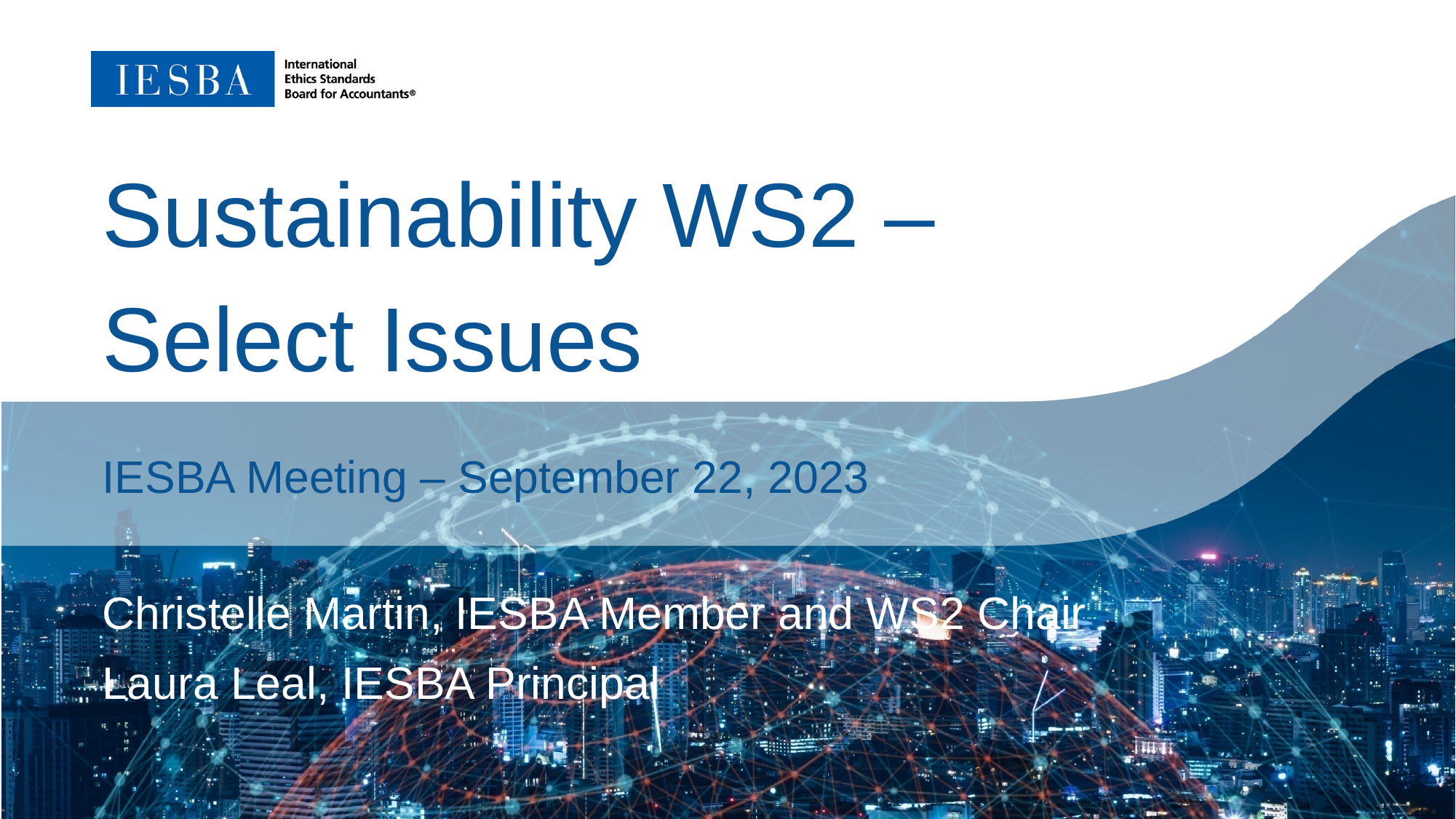

Sustainability WS2 –
Select Issues
IESBA Meeting – September 22, 2023
Christelle Martin, IESBA Member and WS2 Chair
Laura Leal, IESBA Principal